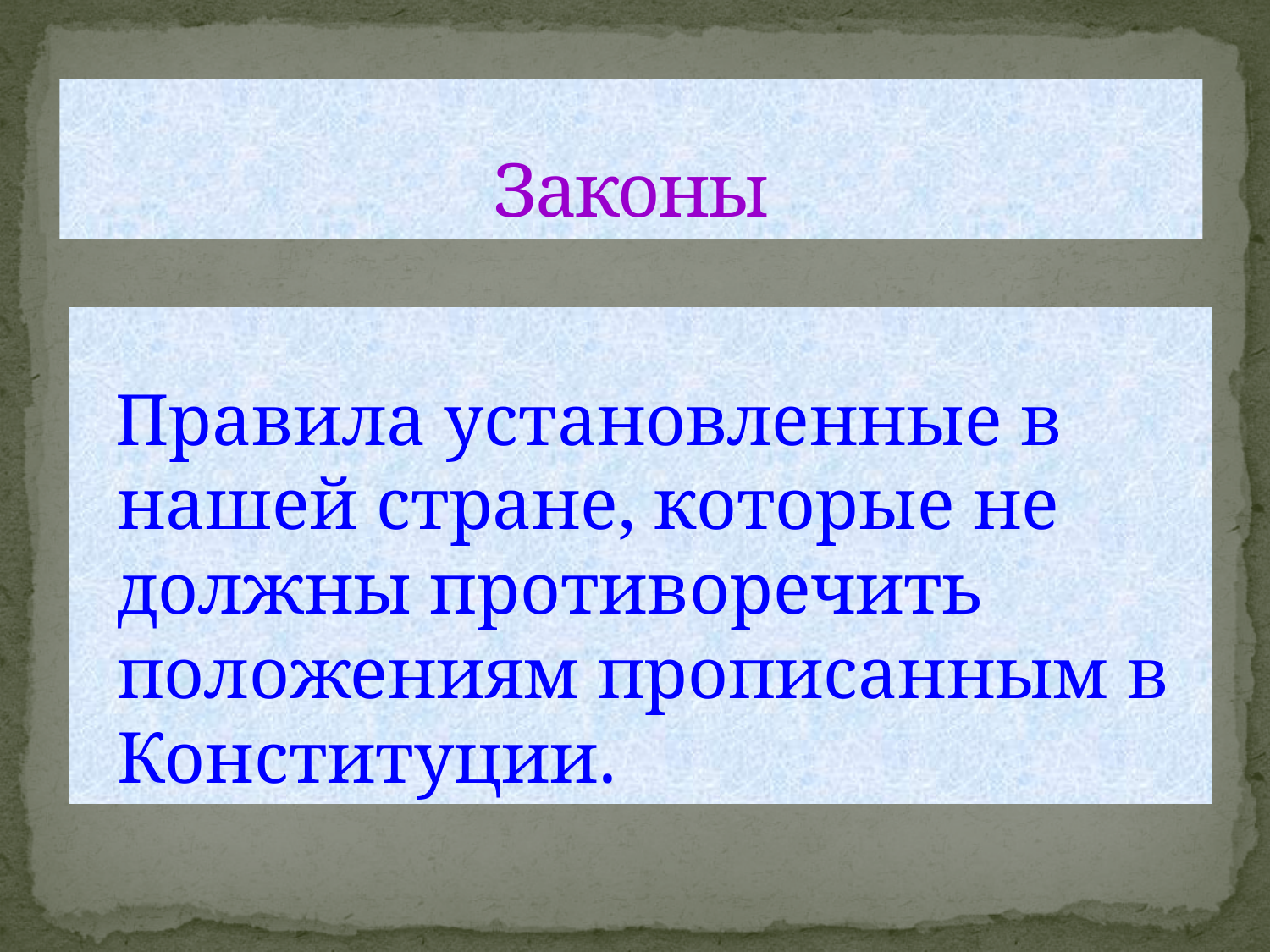

# Законы

   Правила установленные в нашей стране, которые не должны противоречить положениям прописанным в Конституции.